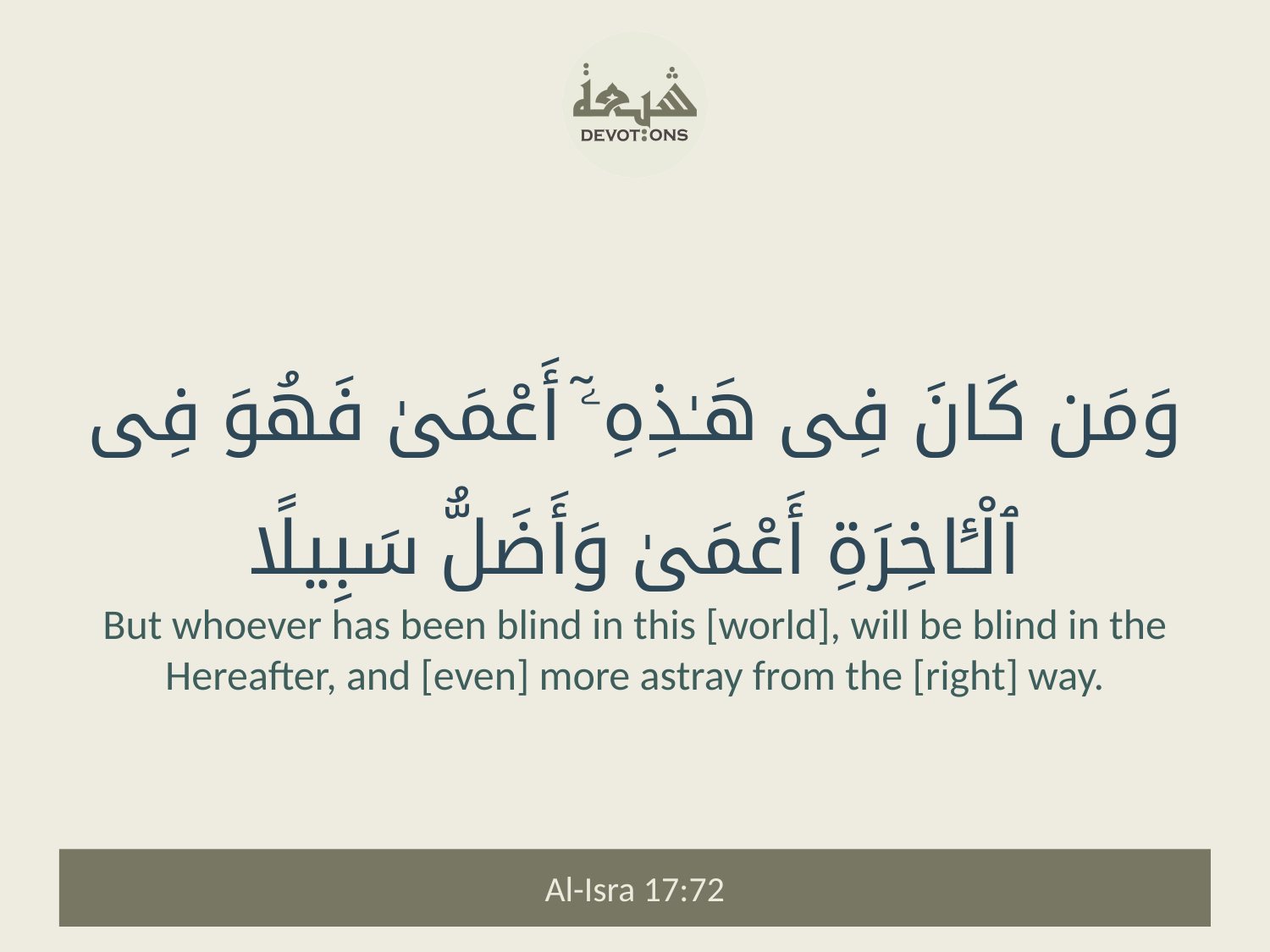

وَمَن كَانَ فِى هَـٰذِهِۦٓ أَعْمَىٰ فَهُوَ فِى ٱلْـَٔاخِرَةِ أَعْمَىٰ وَأَضَلُّ سَبِيلًا
But whoever has been blind in this [world], will be blind in the Hereafter, and [even] more astray from the [right] way.
Al-Isra 17:72